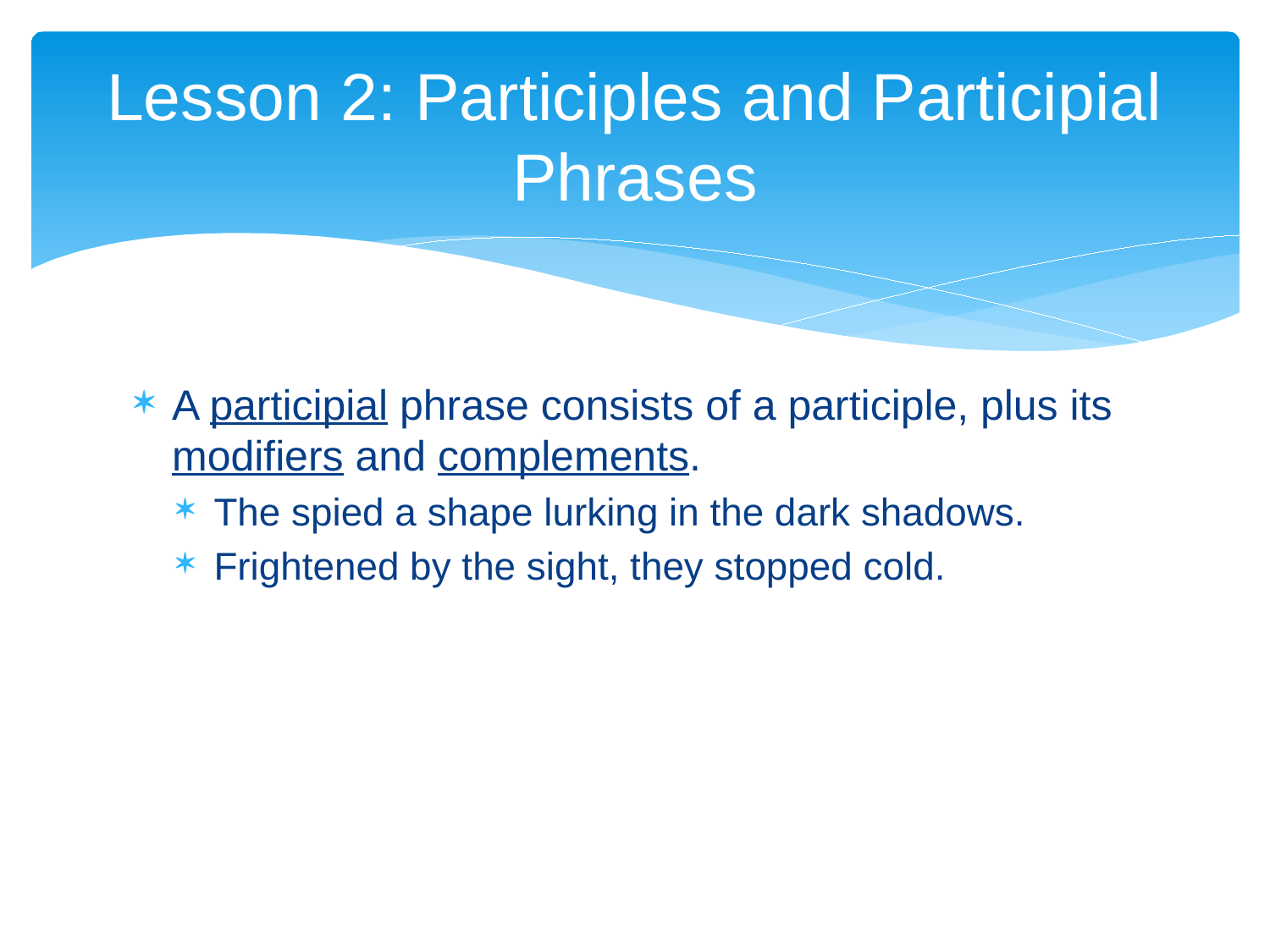

# Lesson 2: Participles and Participial Phrases
A participial phrase consists of a participle, plus its modifiers and complements.
The spied a shape lurking in the dark shadows.
Frightened by the sight, they stopped cold.